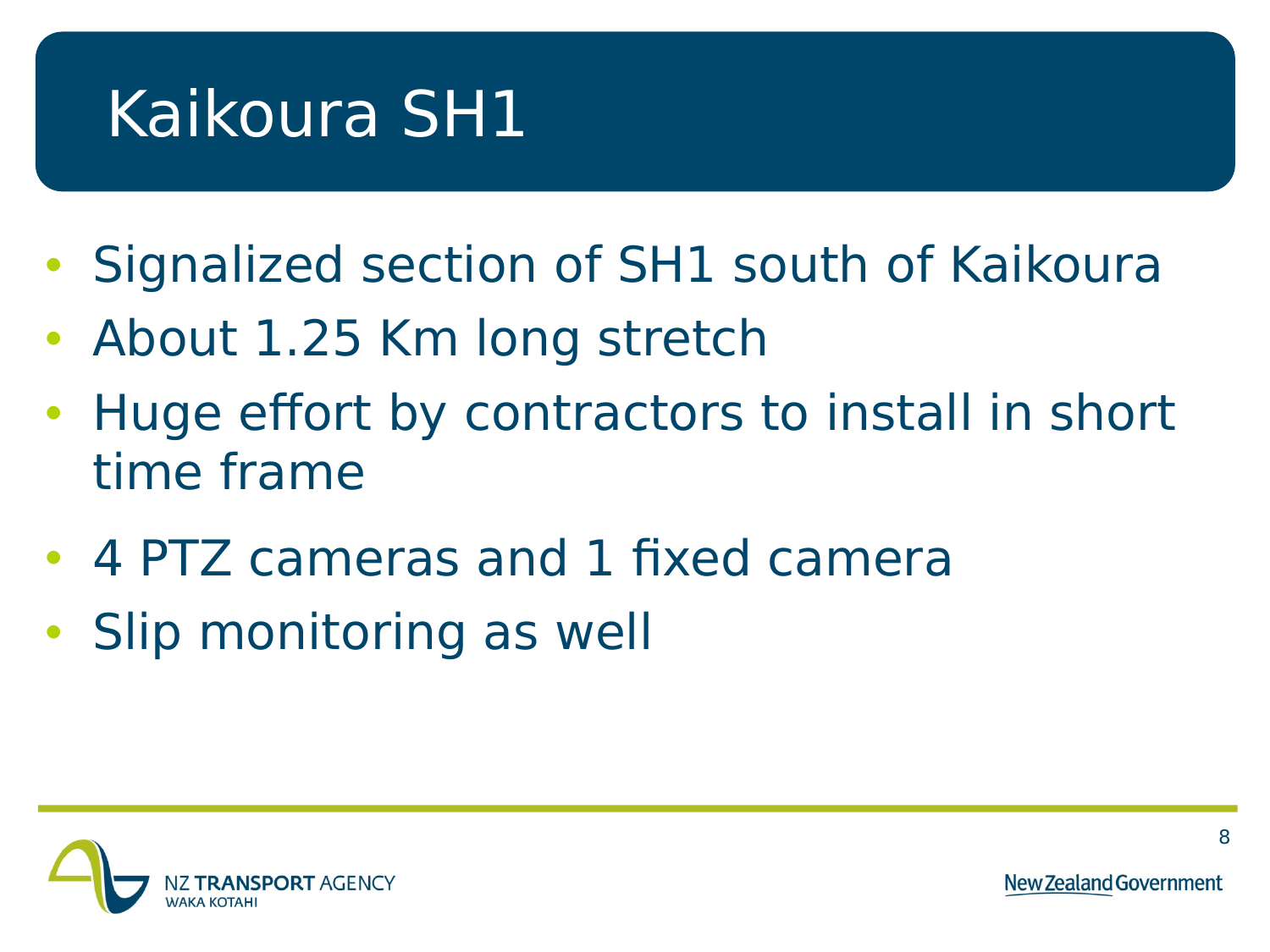

# Kaikoura SH1
Signalized section of SH1 south of Kaikoura
About 1.25 Km long stretch
Huge effort by contractors to install in short time frame
4 PTZ cameras and 1 fixed camera
Slip monitoring as well

8